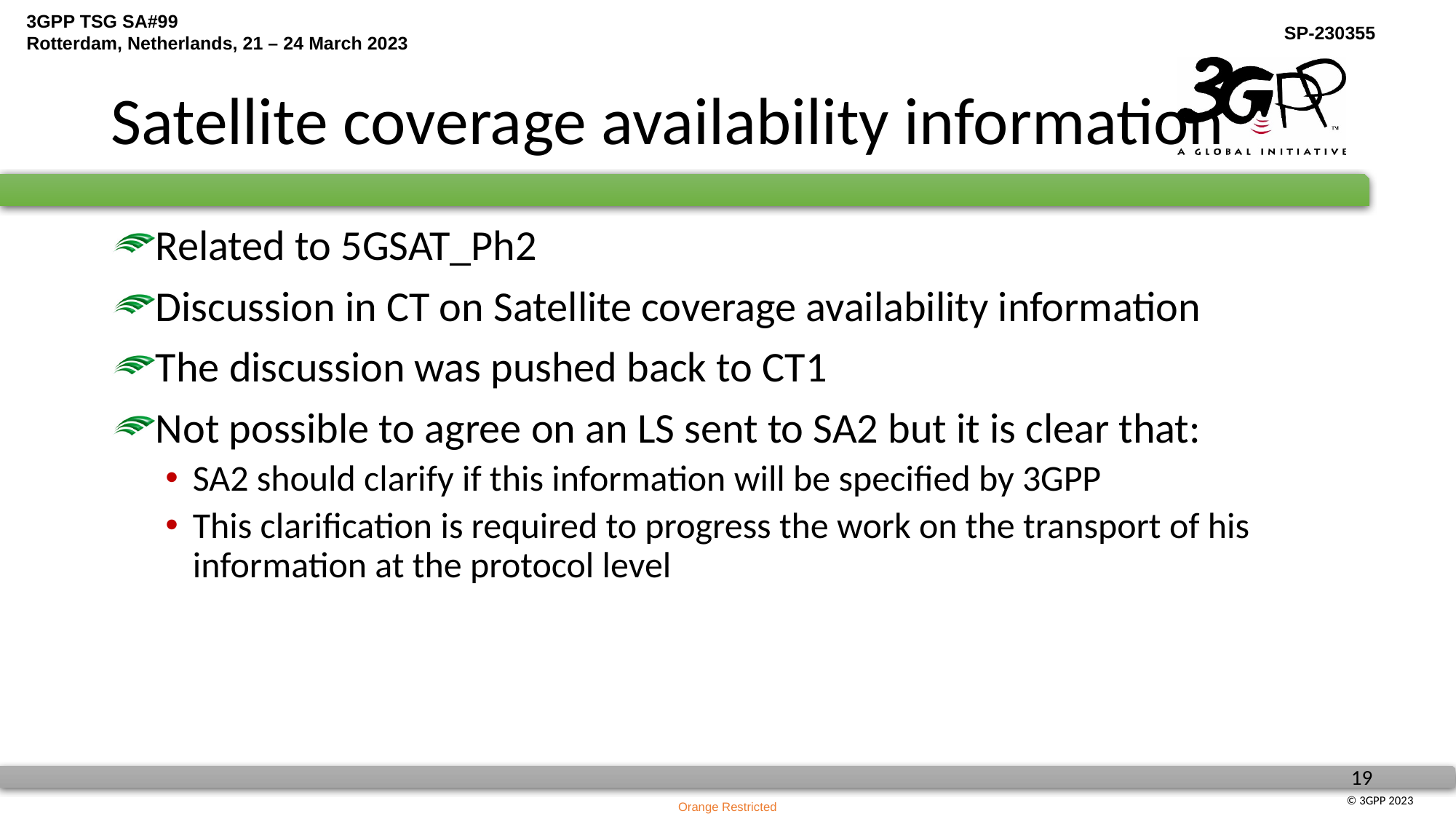

# Satellite coverage availability information
Related to 5GSAT_Ph2
Discussion in CT on Satellite coverage availability information
The discussion was pushed back to CT1
Not possible to agree on an LS sent to SA2 but it is clear that:
SA2 should clarify if this information will be specified by 3GPP
This clarification is required to progress the work on the transport of his information at the protocol level